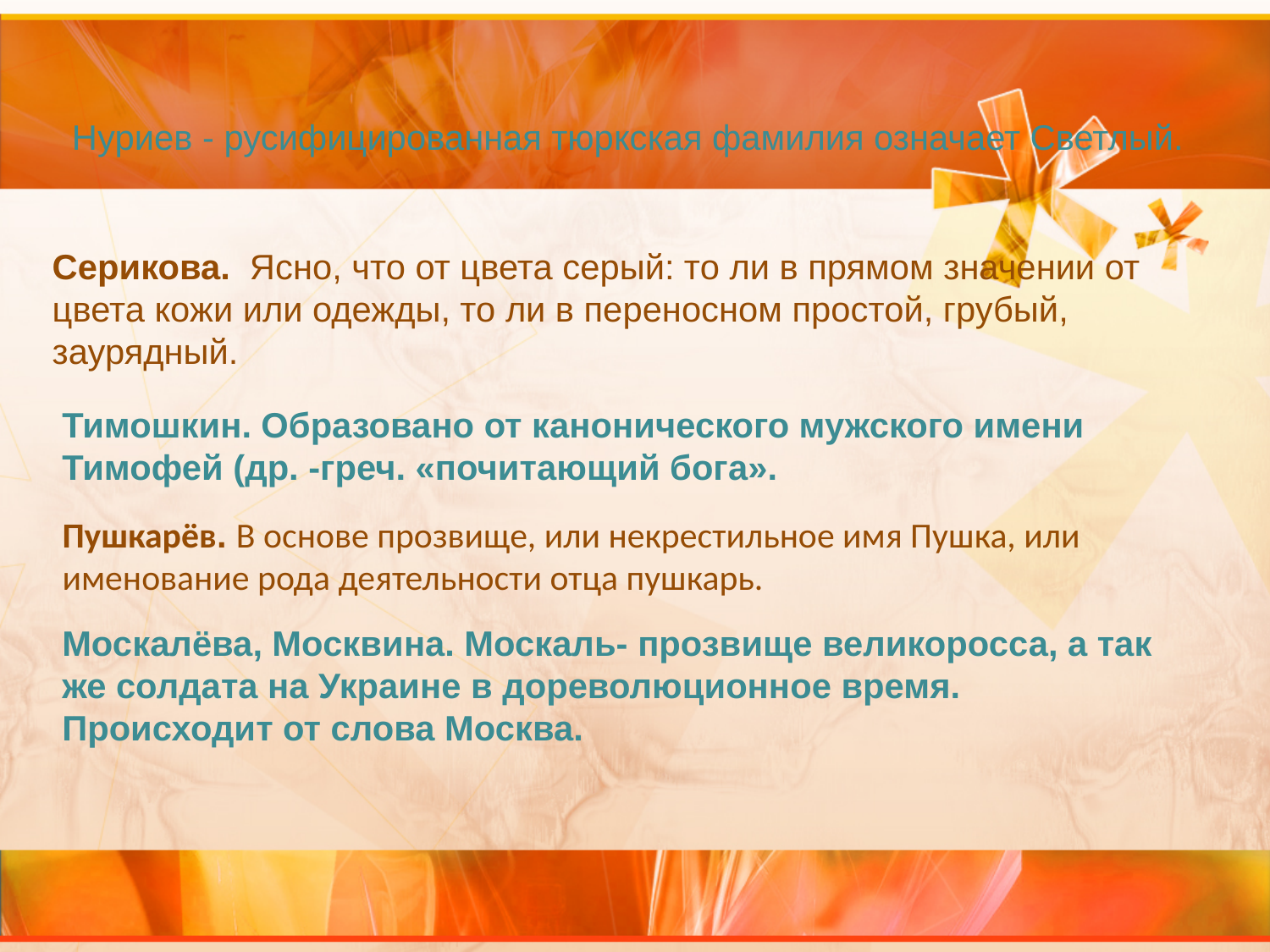

Нуриев - русифицированная тюркская фамилия означает Светлый.
Серикова.  Ясно, что от цвета серый: то ли в прямом значении от цвета кожи или одежды, то ли в переносном простой, грубый, заурядный.
Тимошкин. Образовано от канонического мужского имени Тимофей (др. -греч. «почитающий бога».
Пушкарёв. В основе прозвище, или некрестильное имя Пушка, или именование рода деятельности отца пушкарь.
Москалёва, Москвина. Москаль- прозвище великоросса, а так же солдата на Украине в дореволюционное время. Происходит от слова Москва.